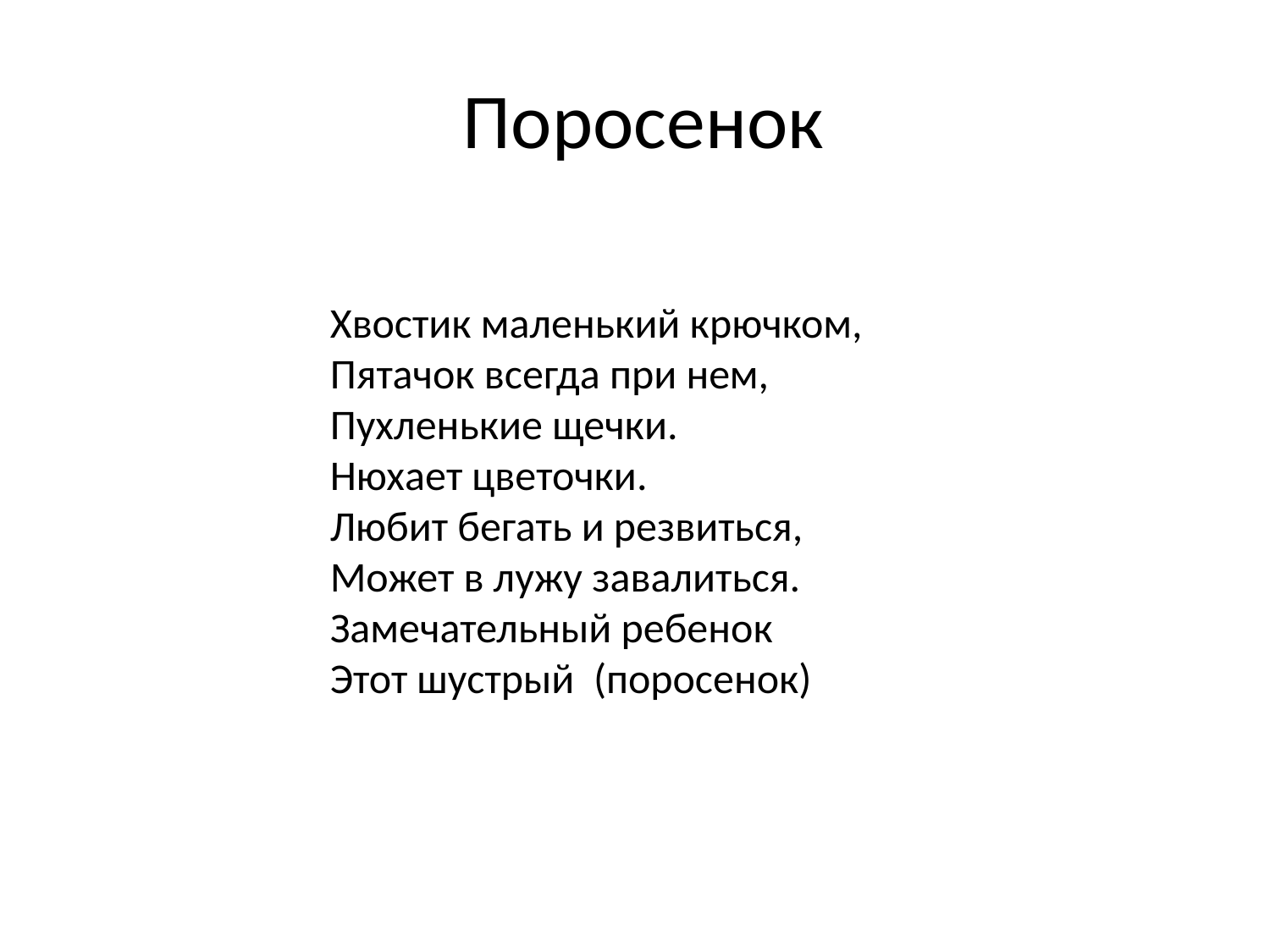

# Поросенок

Хвостик маленький крючком,
Пятачок всегда при нем,
Пухленькие щечки.
Нюхает цветочки.
Любит бегать и резвиться,
Может в лужу завалиться.
Замечательный ребенок
Этот шустрый  (поросенок)